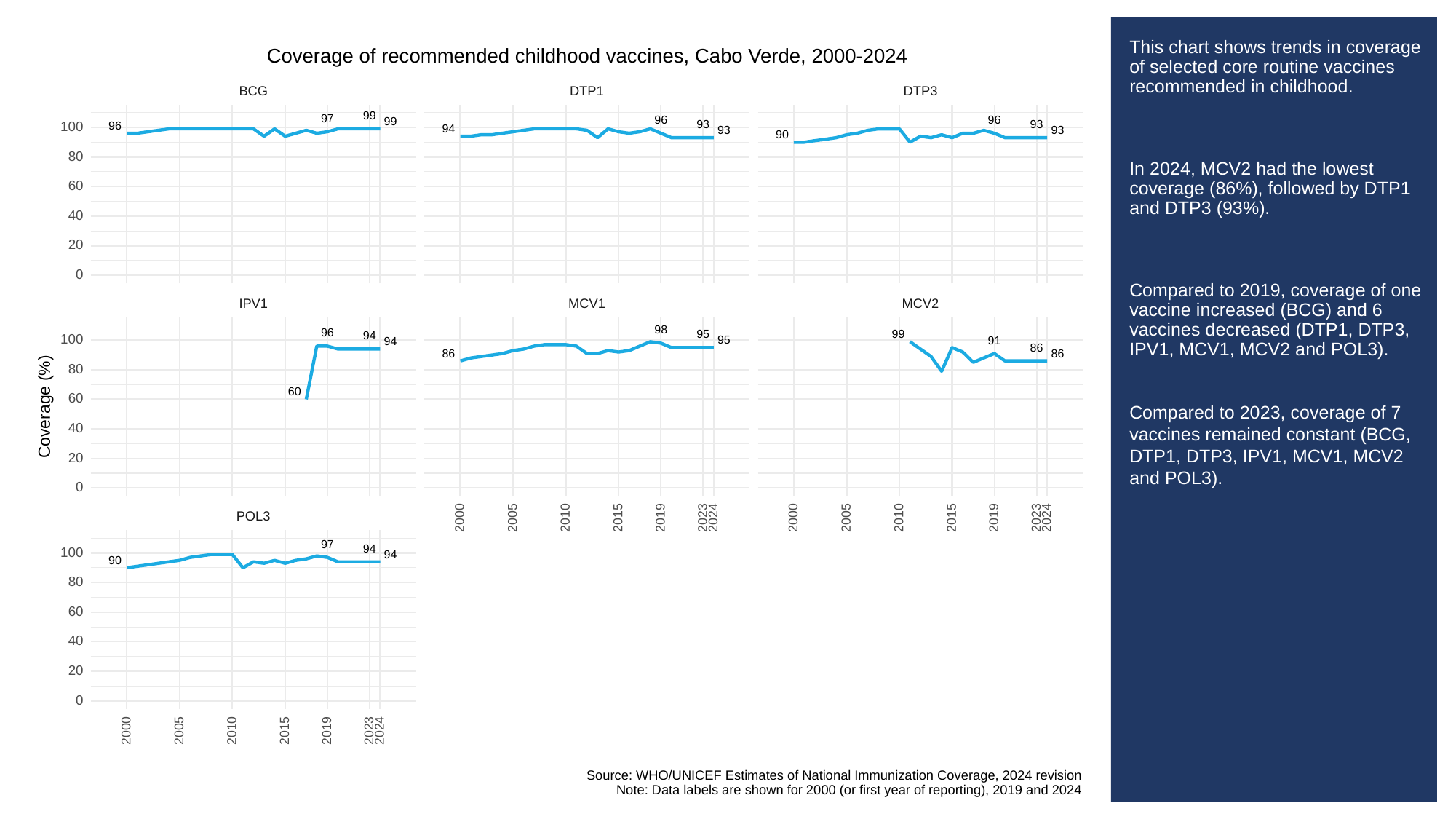

# This chart shows trends in coverage of selected core routine vaccines recommended in childhood.

In 2024, MCV2 had the lowest coverage (86%), followed by DTP1 and DTP3 (93%).

Compared to 2019, coverage of one vaccine increased (BCG) and 6 vaccines decreased (DTP1, DTP3, IPV1, MCV1, MCV2 and POL3).

Compared to 2023, coverage of 7 vaccines remained constant (BCG, DTP1, DTP3, IPV1, MCV1, MCV2 and POL3).

Coverage of recommended childhood vaccines, Cabo Verde, 2000-2024
BCG
DTP3
DTP1

99

97
96
96
99
93
93
96
100
94
93
93

90

80

60

40

20

0

MCV1
MCV2
IPV1

98
96
99
95
94
100
95
91
94

86

86
86

80

60
60
Coverage (%)

40

20

0

POL3
2023
2023
2000
2005
2010
2015
2019
2024
2000
2005
2010
2015
2019
2024

97
94
100
94

90

80

60

40

20

0

2023
2000
2005
2010
2015
2019
2024
Source: WHO/UNICEF Estimates of National Immunization Coverage, 2024 revision
Note: Data labels are shown for 2000 (or first year of reporting), 2019 and 2024